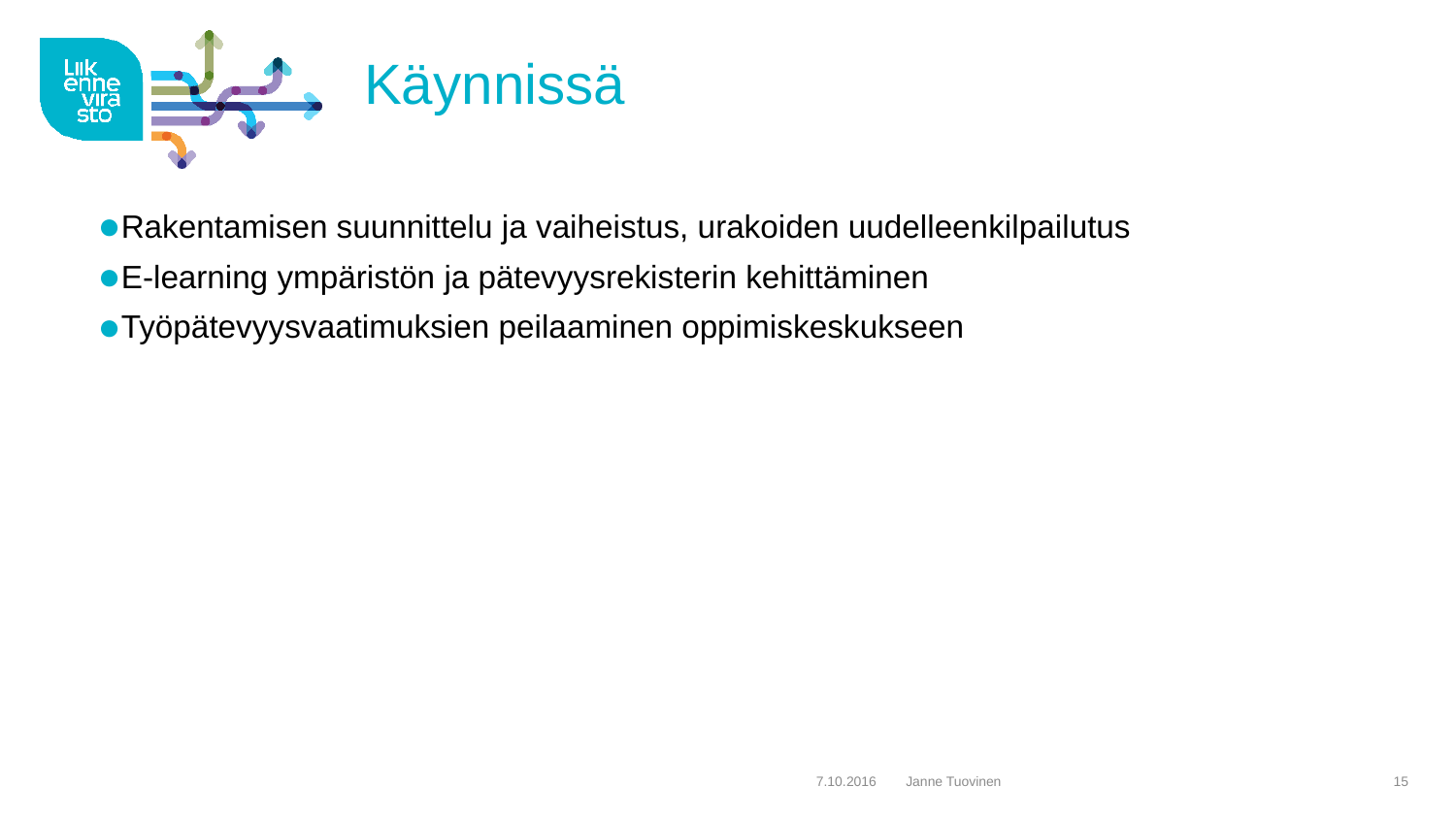

# Käynnissä
Rakentamisen suunnittelu ja vaiheistus, urakoiden uudelleenkilpailutus
E-learning ympäristön ja pätevyysrekisterin kehittäminen
Työpätevyysvaatimuksien peilaaminen oppimiskeskukseen
7.10.2016
Janne Tuovinen
15